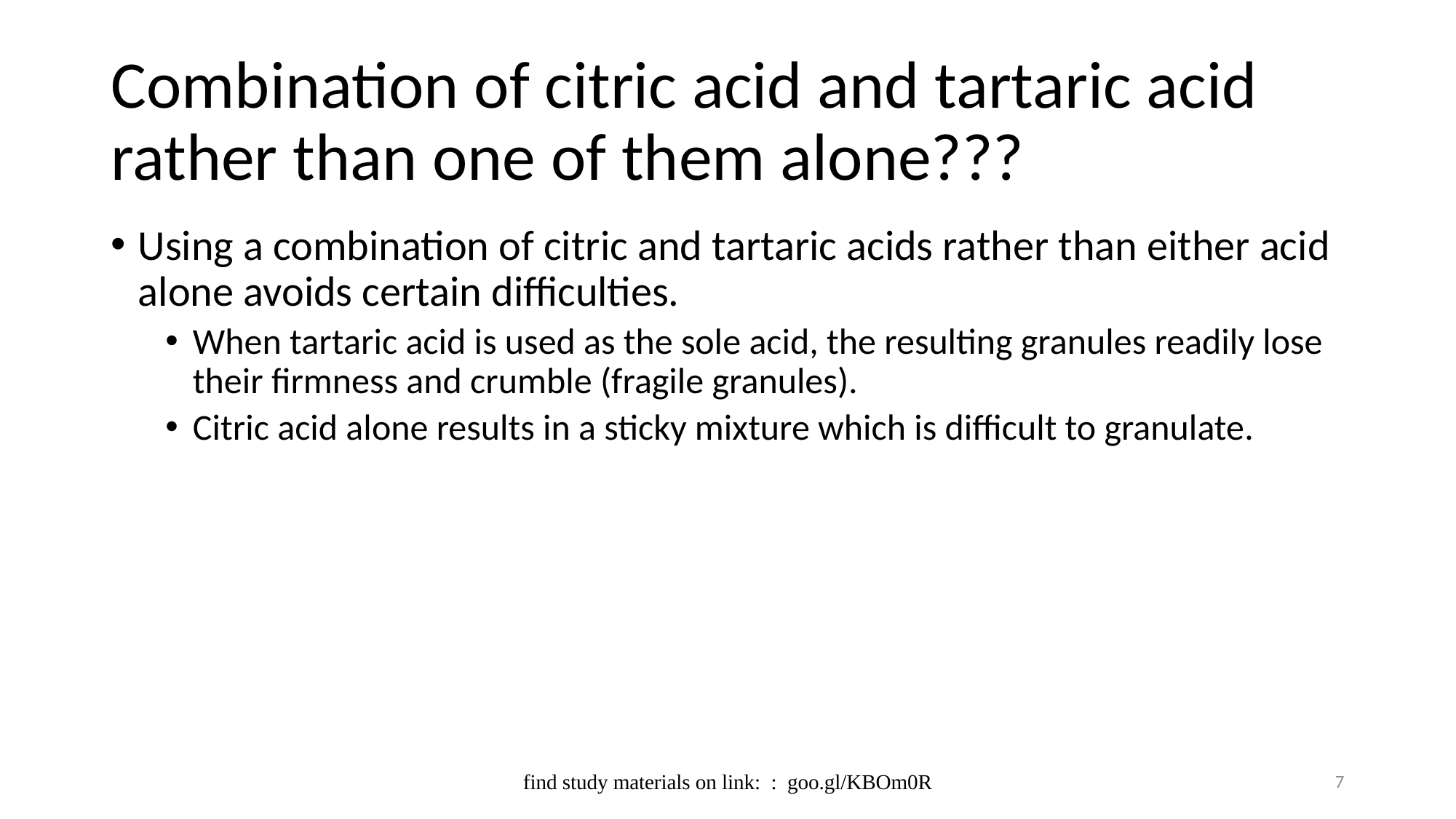

# Combination of citric acid and tartaric acid rather than one of them alone???
Using a combination of citric and tartaric acids rather than either acid alone avoids certain difficulties.
When tartaric acid is used as the sole acid, the resulting granules readily lose their firmness and crumble (fragile granules).
Citric acid alone results in a sticky mixture which is difficult to granulate.
find study materials on link:  :  goo.gl/KBOm0R
7